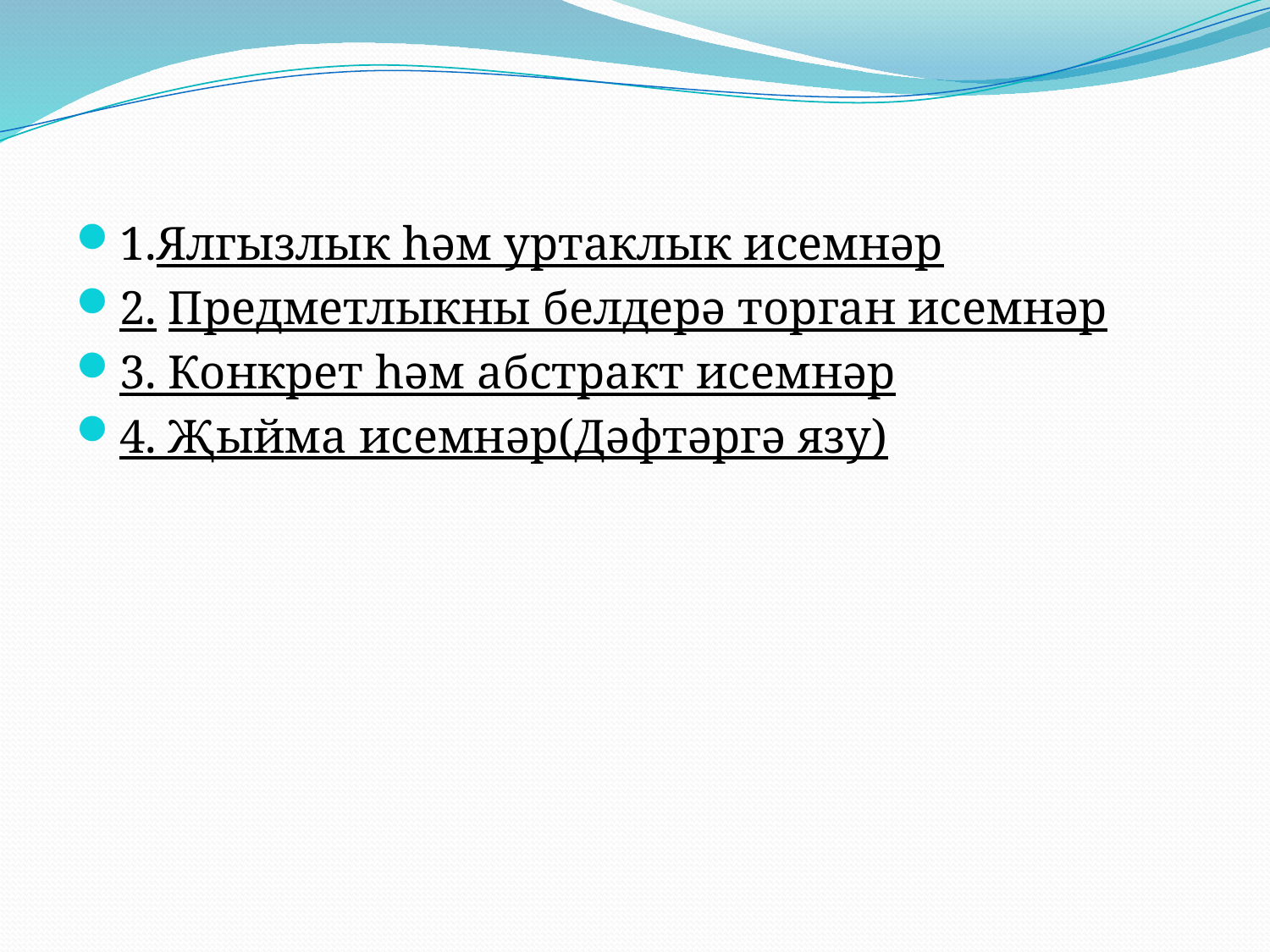

1.Ялгызлык һәм уртаклык исемнәр
2. Предметлыкны белдерә торган исемнәр
3. Конкрет һәм абстракт исемнәр
4. Җыйма исемнәр(Дәфтәргә язу)